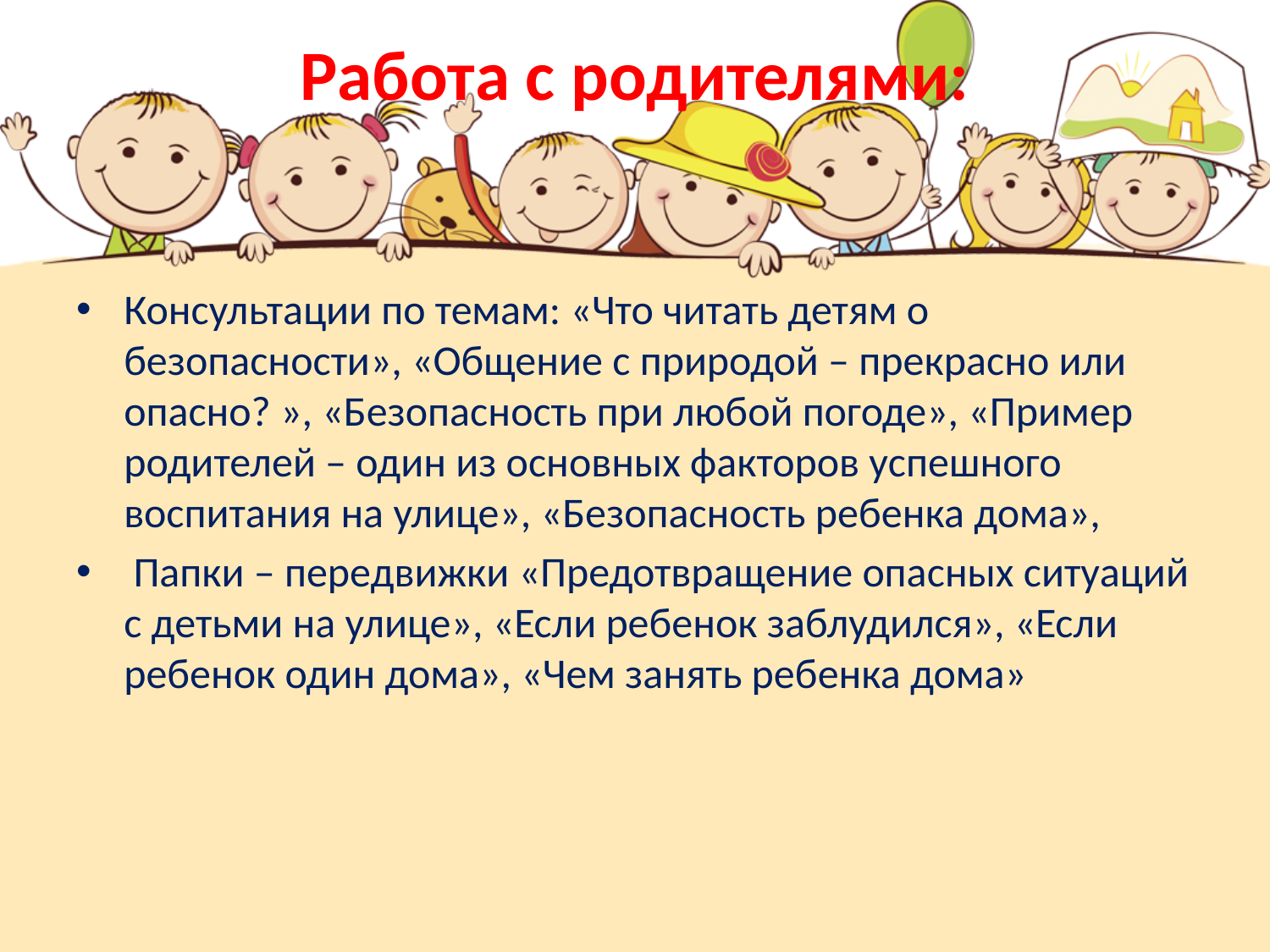

# Работа с родителями:
Консультации по темам: «Что читать детям о безопасности», «Общение с природой – прекрасно или опасно? », «Безопасность при любой погоде», «Пример родителей – один из основных факторов успешного воспитания на улице», «Безопасность ребенка дома»,
 Папки – передвижки «Предотвращение опасных ситуаций с детьми на улице», «Если ребенок заблудился», «Если ребенок один дома», «Чем занять ребенка дома»